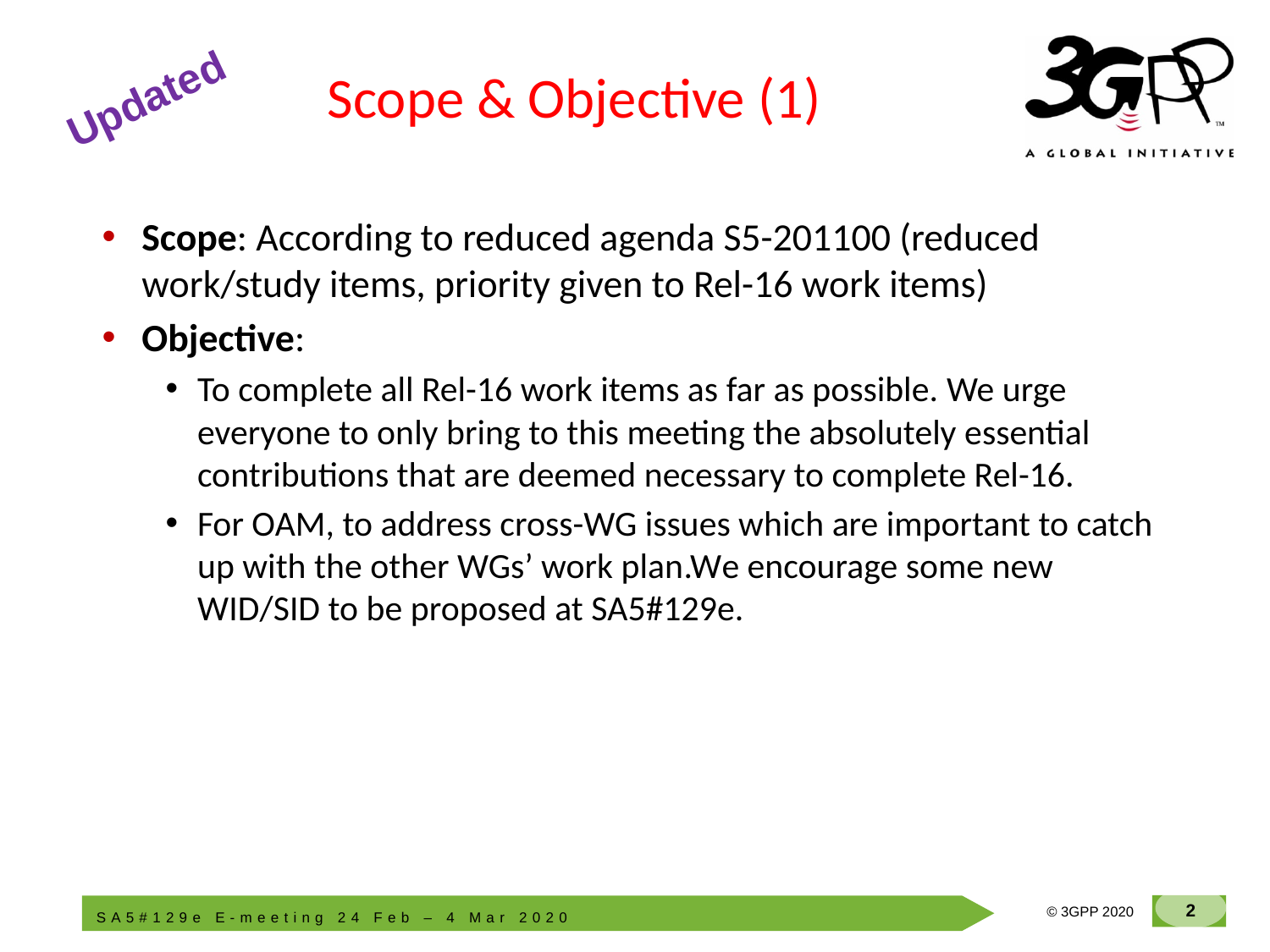

# Scope & Objective (1)
Updated
Scope: According to reduced agenda S5-201100 (reduced work/study items, priority given to Rel-16 work items)
Objective:
To complete all Rel-16 work items as far as possible. We urge everyone to only bring to this meeting the absolutely essential contributions that are deemed necessary to complete Rel-16.
For OAM, to address cross-WG issues which are important to catch up with the other WGs’ work plan.We encourage some new WID/SID to be proposed at SA5#129e.